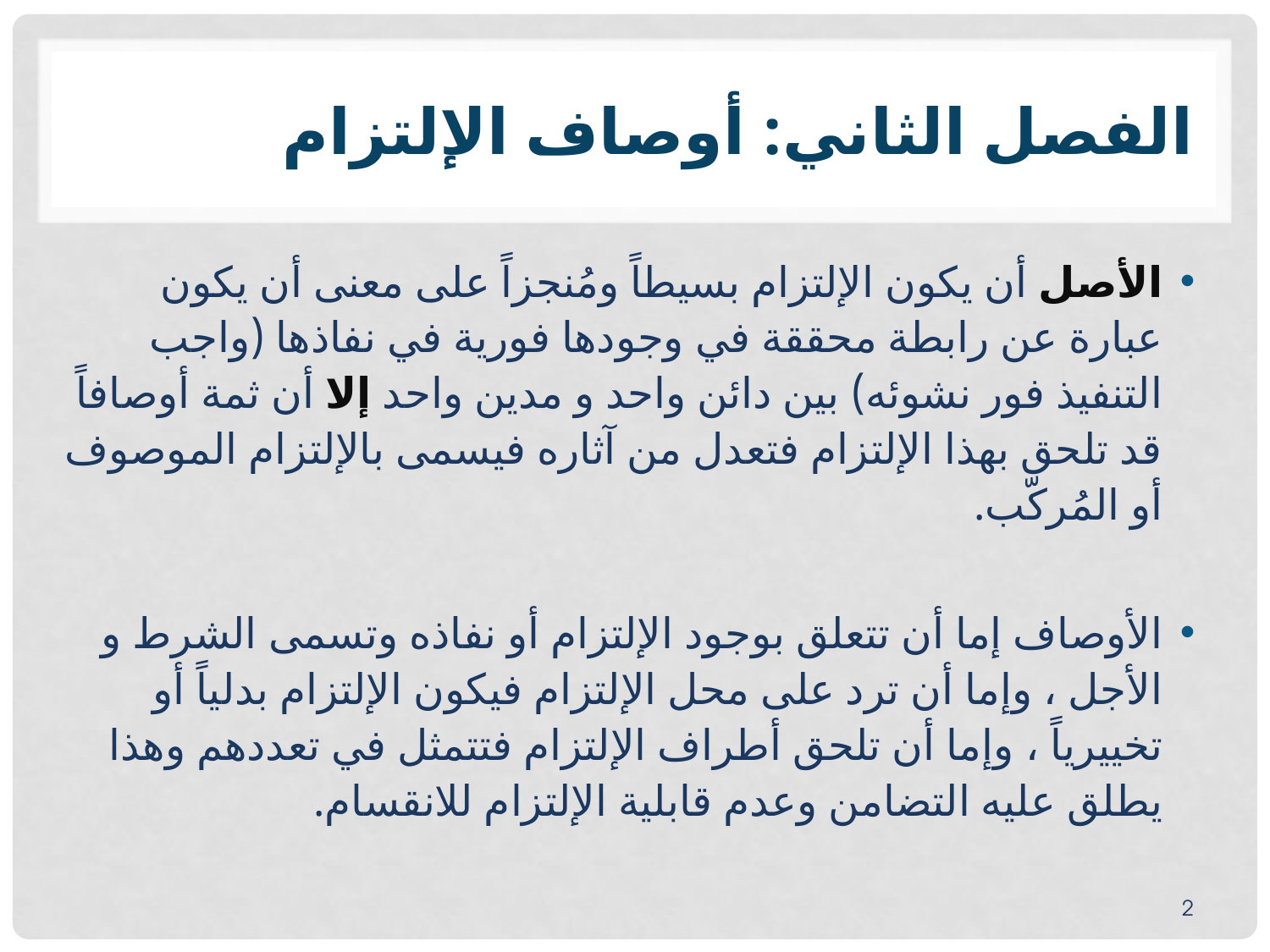

# الفصل الثاني: أوصاف الإلتزام
الأصل أن يكون الإلتزام بسيطاً ومُنجزاً على معنى أن يكون عبارة عن رابطة محققة في وجودها فورية في نفاذها (واجب التنفيذ فور نشوئه) بين دائن واحد و مدين واحد إلا أن ثمة أوصافاً قد تلحق بهذا الإلتزام فتعدل من آثاره فيسمى بالإلتزام الموصوف أو المُركّب.

الأوصاف إما أن تتعلق بوجود الإلتزام أو نفاذه وتسمى الشرط و الأجل ، وإما أن ترد على محل الإلتزام فيكون الإلتزام بدلياً أو تخييرياً ، وإما أن تلحق أطراف الإلتزام فتتمثل في تعددهم وهذا يطلق عليه التضامن وعدم قابلية الإلتزام للانقسام.
2